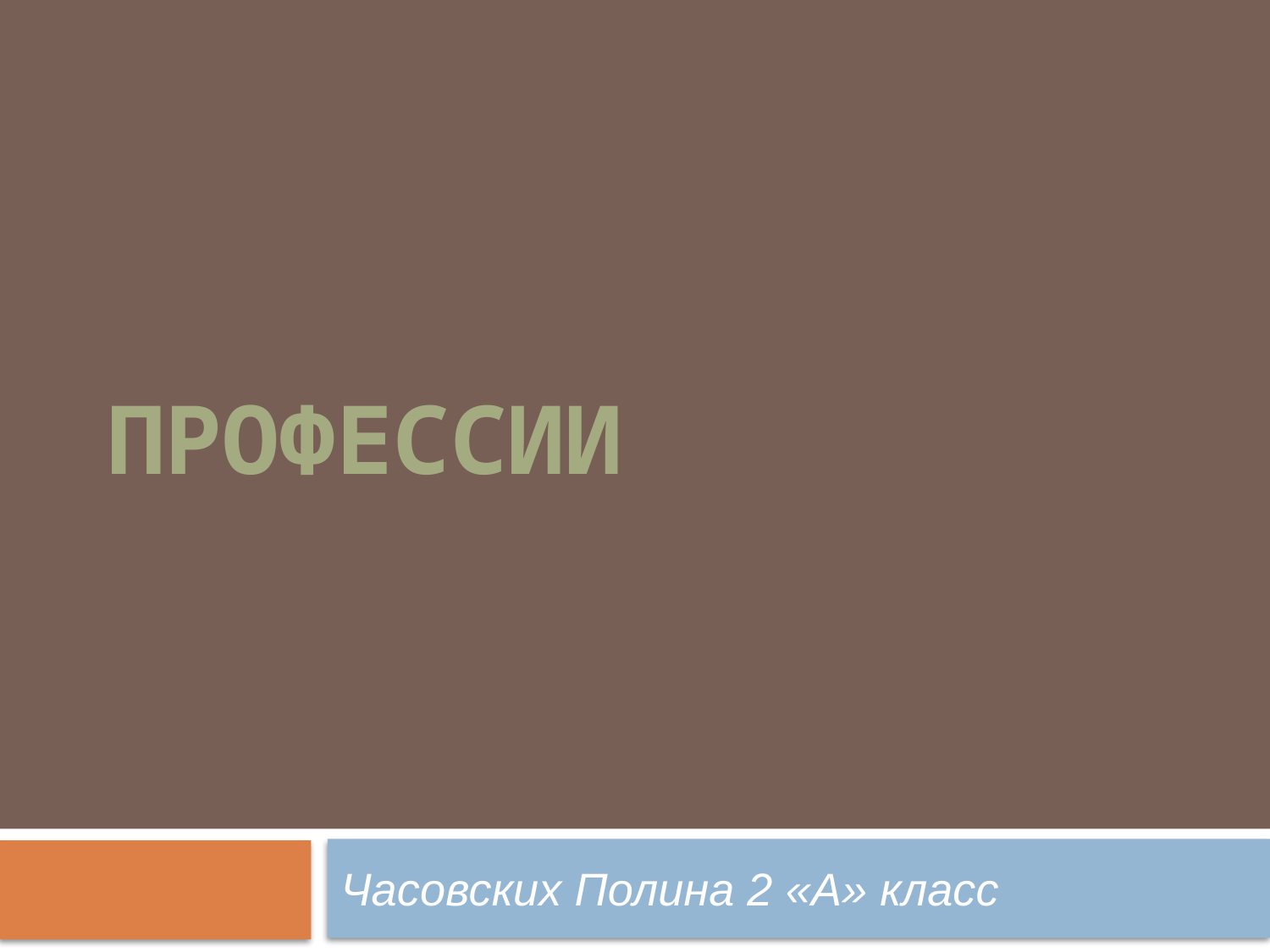

# Профессии
Часовских Полина 2 «А» класс